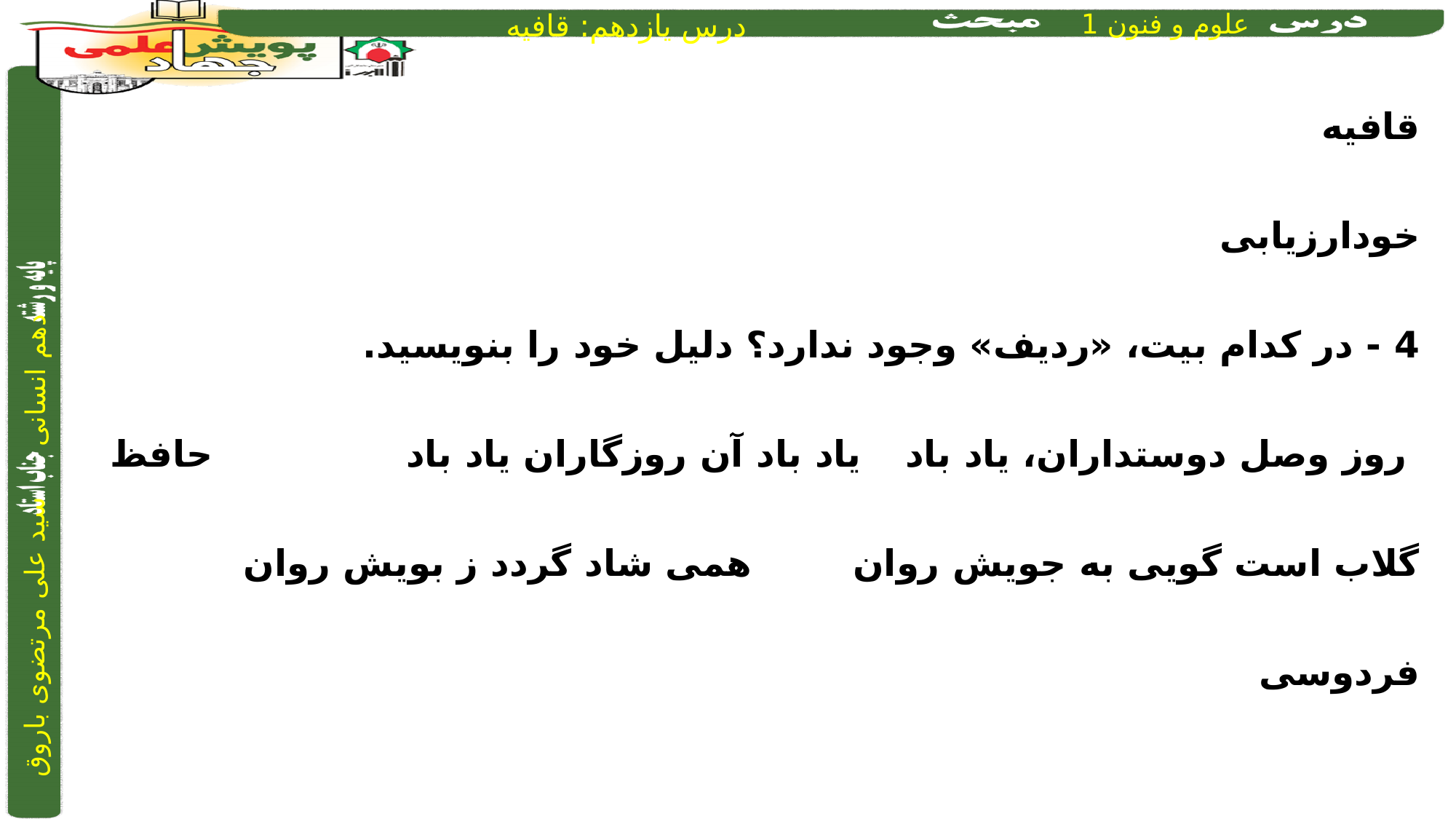

قافیه
خودارزیابی
4 - در کدام بیت، «ردیف» وجود ندارد؟ دلیل خود را بنویسید.
 روز وصل دوستداران، یاد باد		 یاد باد آن روزگاران یاد باد			حافظ
گلاب است گویی به جویش روان		 همی شاد گردد ز بویش روان		فردوسی